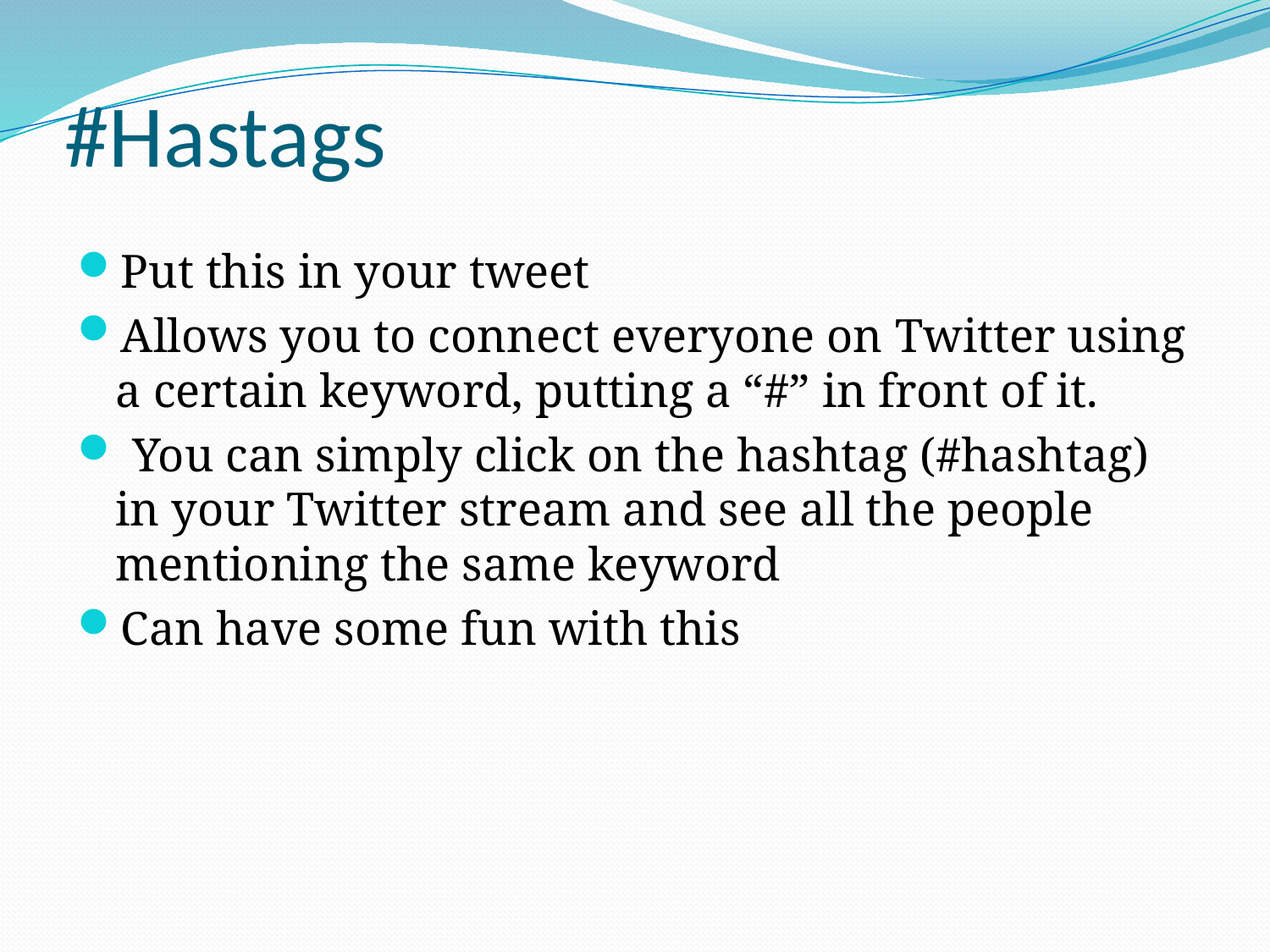

# #Hastags
Put this in your tweet
Allows you to connect everyone on Twitter using a certain keyword, putting a “#” in front of it.
 You can simply click on the hashtag (#hashtag) in your Twitter stream and see all the people mentioning the same keyword
Can have some fun with this